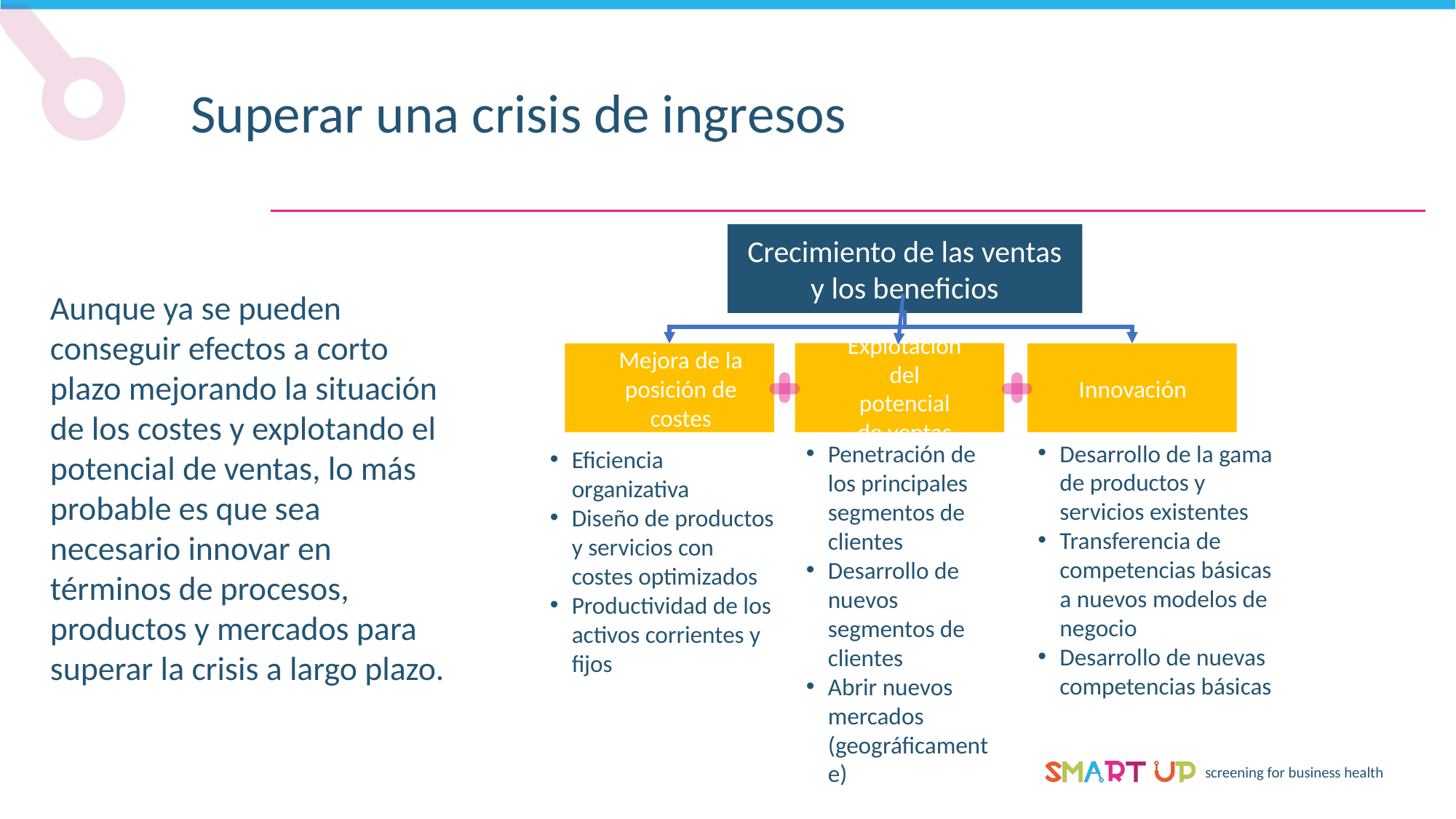

Superar una crisis de ingresos

Crecimiento de las ventas y los beneficios
Aunque ya se pueden conseguir efectos a corto plazo mejorando la situación de los costes y explotando el potencial de ventas, lo más probable es que sea necesario innovar en términos de procesos, productos y mercados para superar la crisis a largo plazo.
Explotación del potencial de ventas
Mejora de la posición de costes

Innovación

Desarrollo de la gama de productos y servicios existentes
Transferencia de competencias básicas a nuevos modelos de negocio
Desarrollo de nuevas competencias básicas
Penetración de los principales segmentos de clientes
Desarrollo de nuevos segmentos de clientes
Abrir nuevos mercados (geográficamente)
Eficiencia organizativa
Diseño de productos y servicios con costes optimizados
Productividad de los activos corrientes y fijos